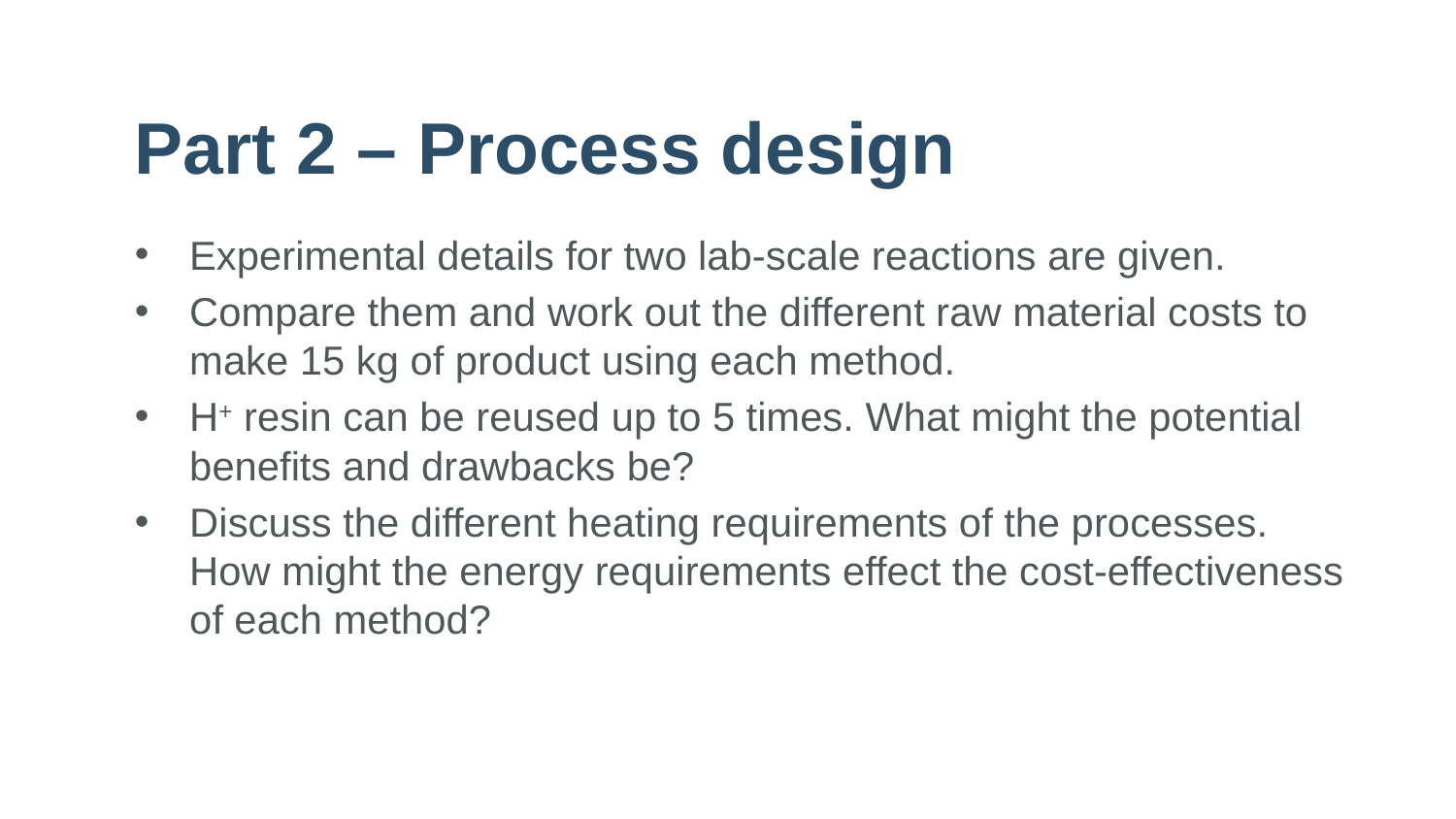

# Part 2 – Process design
Experimental details for two lab-scale reactions are given.
Compare them and work out the different raw material costs to make 15 kg of product using each method.
H+ resin can be reused up to 5 times. What might the potential benefits and drawbacks be?
Discuss the different heating requirements of the processes. How might the energy requirements effect the cost-effectiveness of each method?